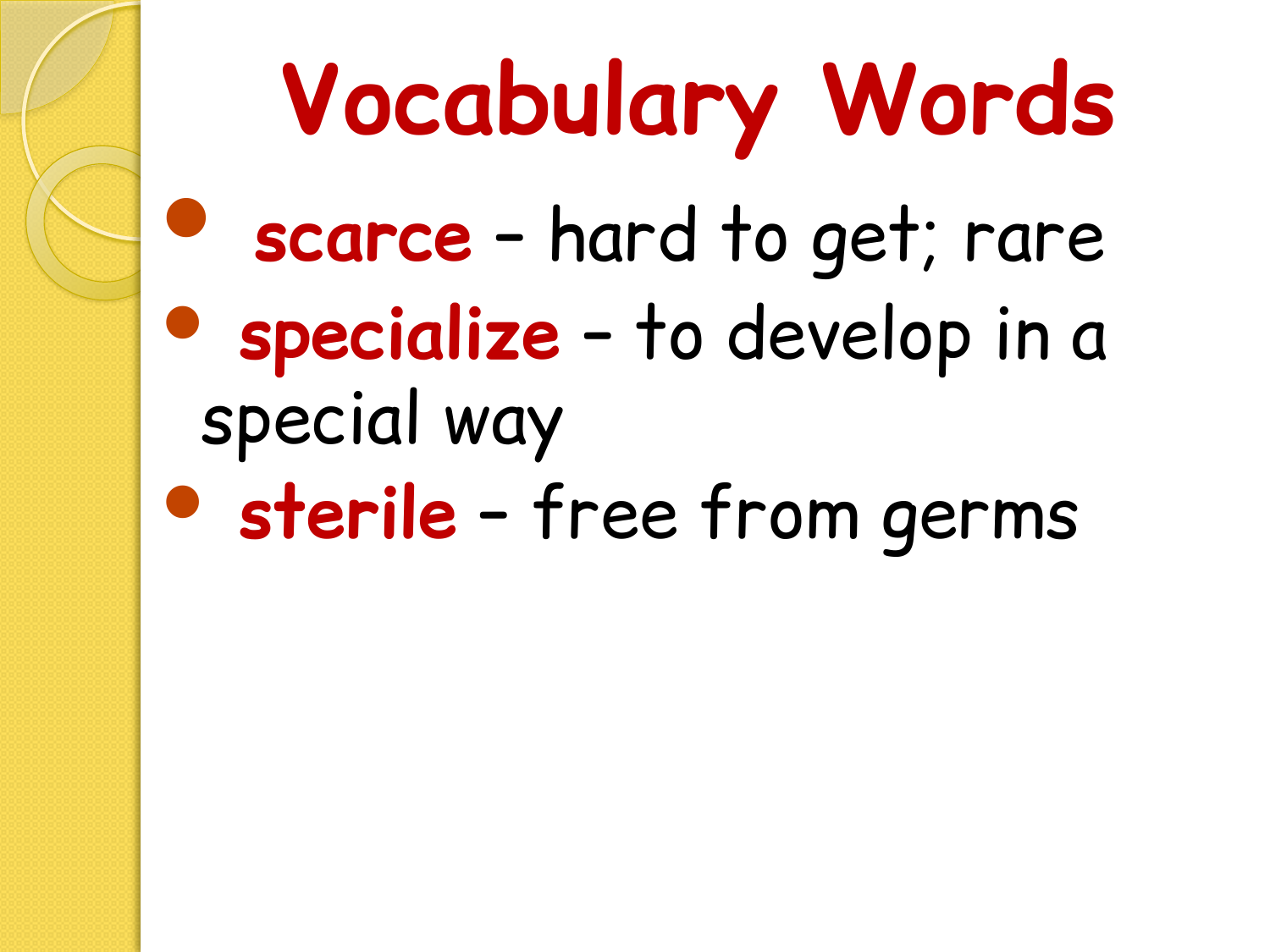

# Vocabulary Words
 scarce – hard to get; rare
 specialize – to develop in a special way
 sterile – free from germs